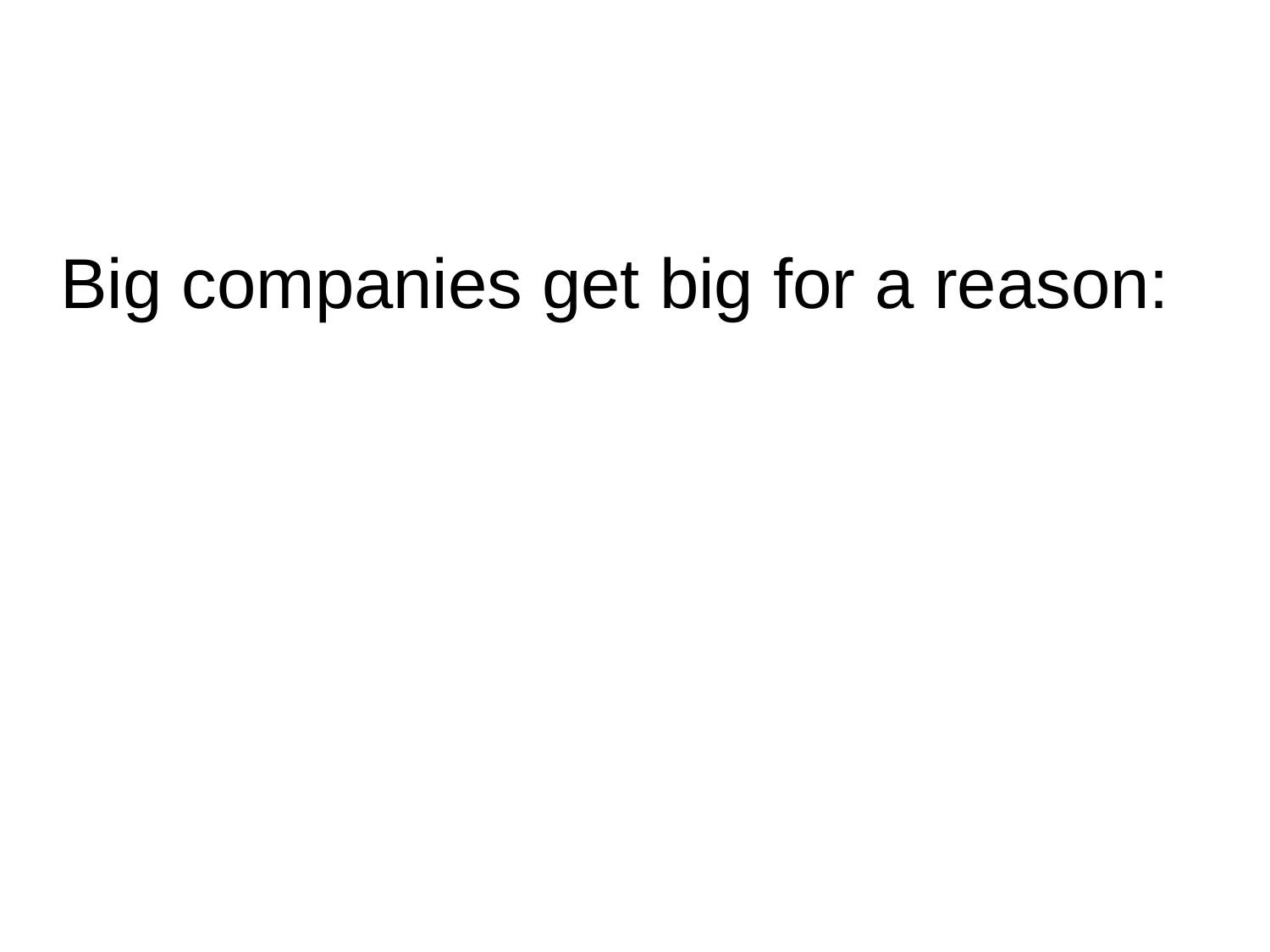

Big companies get big for a reason: